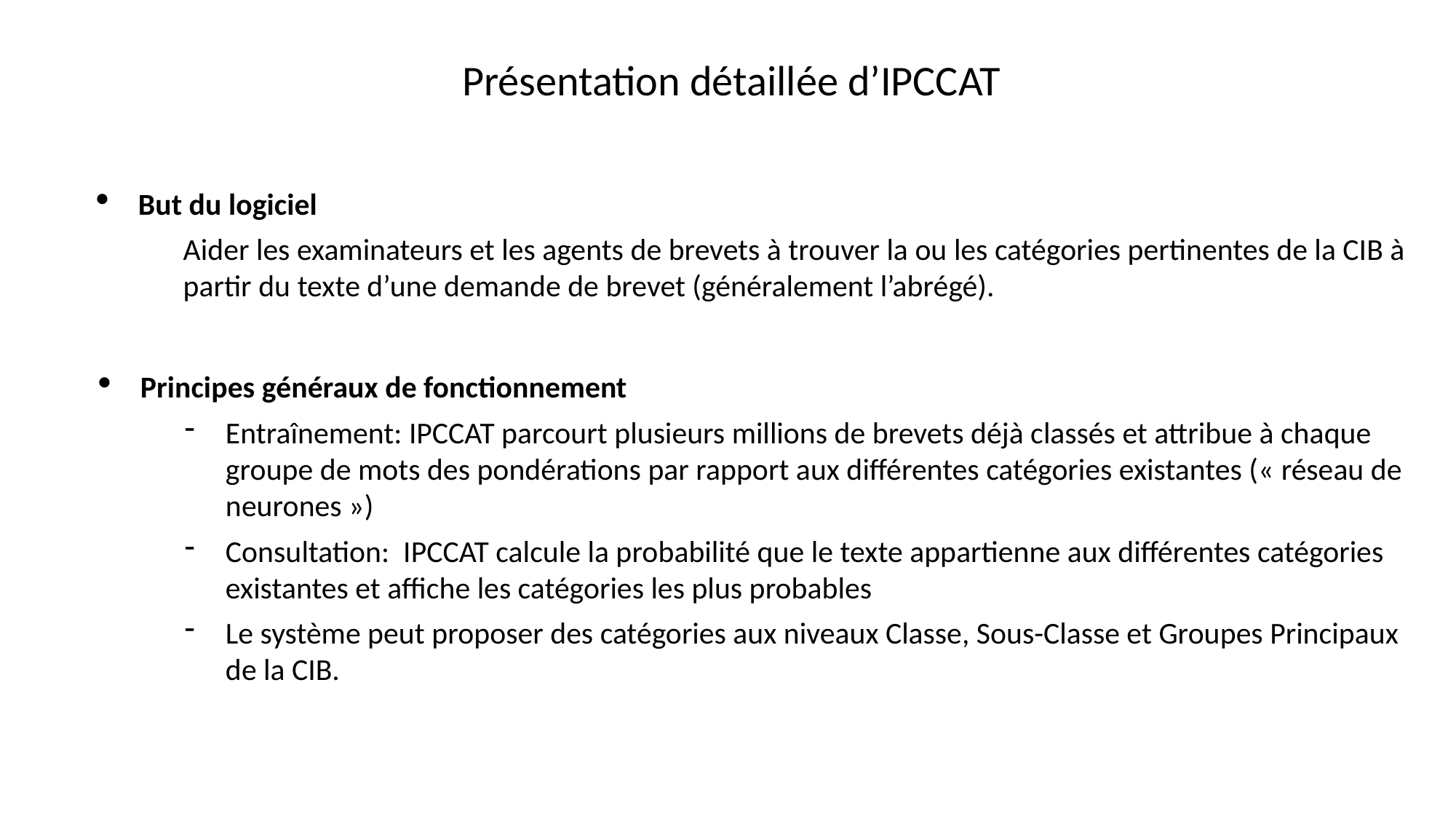

Présentation détaillée d’IPCCAT
But du logiciel
Aider les examinateurs et les agents de brevets à trouver la ou les catégories pertinentes de la CIB à partir du texte d’une demande de brevet (généralement l’abrégé).
Principes généraux de fonctionnement
Entraînement: IPCCAT parcourt plusieurs millions de brevets déjà classés et attribue à chaque groupe de mots des pondérations par rapport aux différentes catégories existantes (« réseau de neurones »)
Consultation:  IPCCAT calcule la probabilité que le texte appartienne aux différentes catégories existantes et affiche les catégories les plus probables
Le système peut proposer des catégories aux niveaux Classe, Sous-Classe et Groupes Principaux de la CIB.